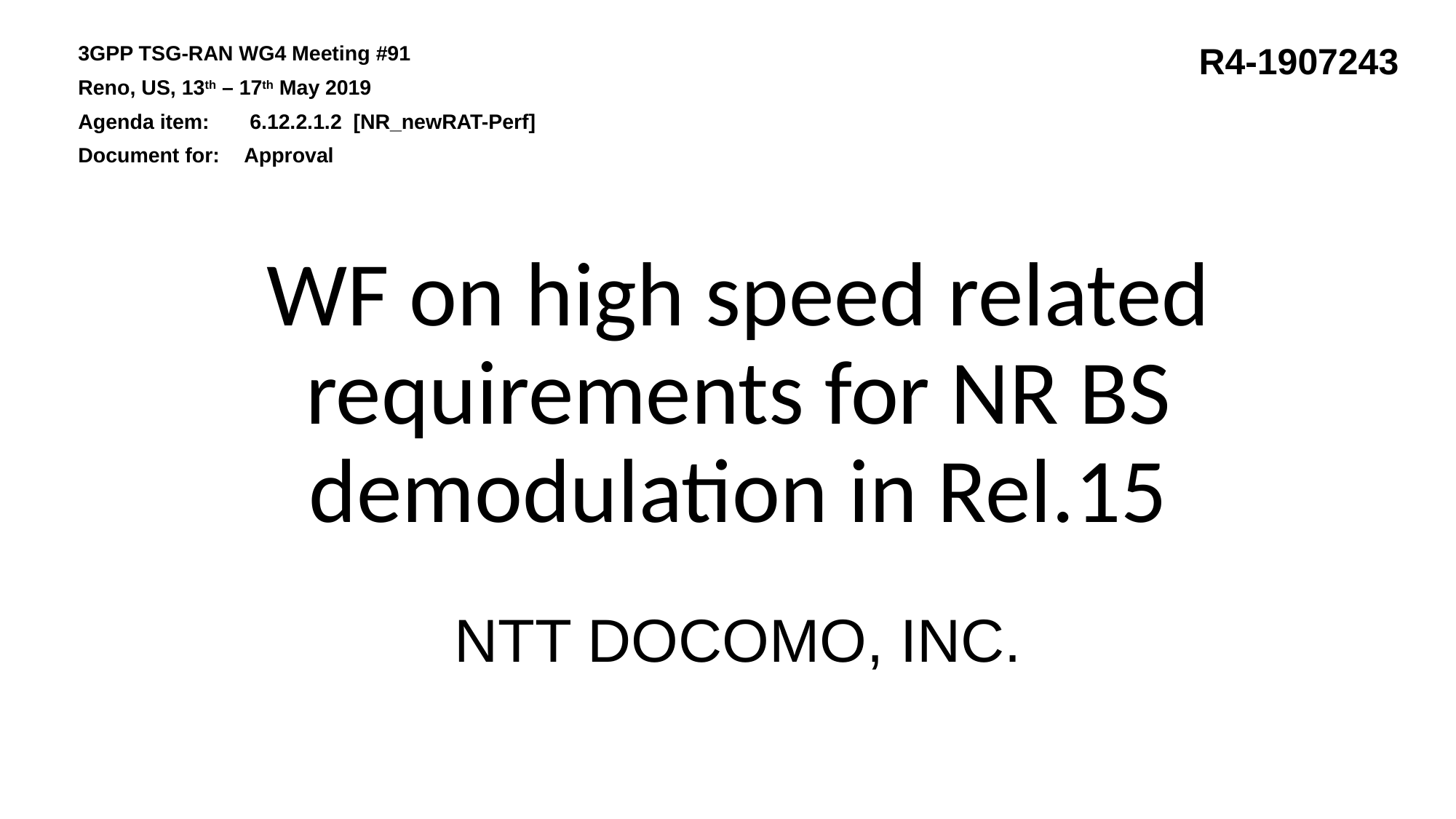

3GPP TSG-RAN WG4 Meeting #91
Reno, US, 13th – 17th May 2019
Agenda item:	 6.12.2.1.2  [NR_newRAT-Perf]
Document for:	Approval
R4-1907243
# WF on high speed related requirements for NR BS demodulation in Rel.15
NTT DOCOMO, INC.